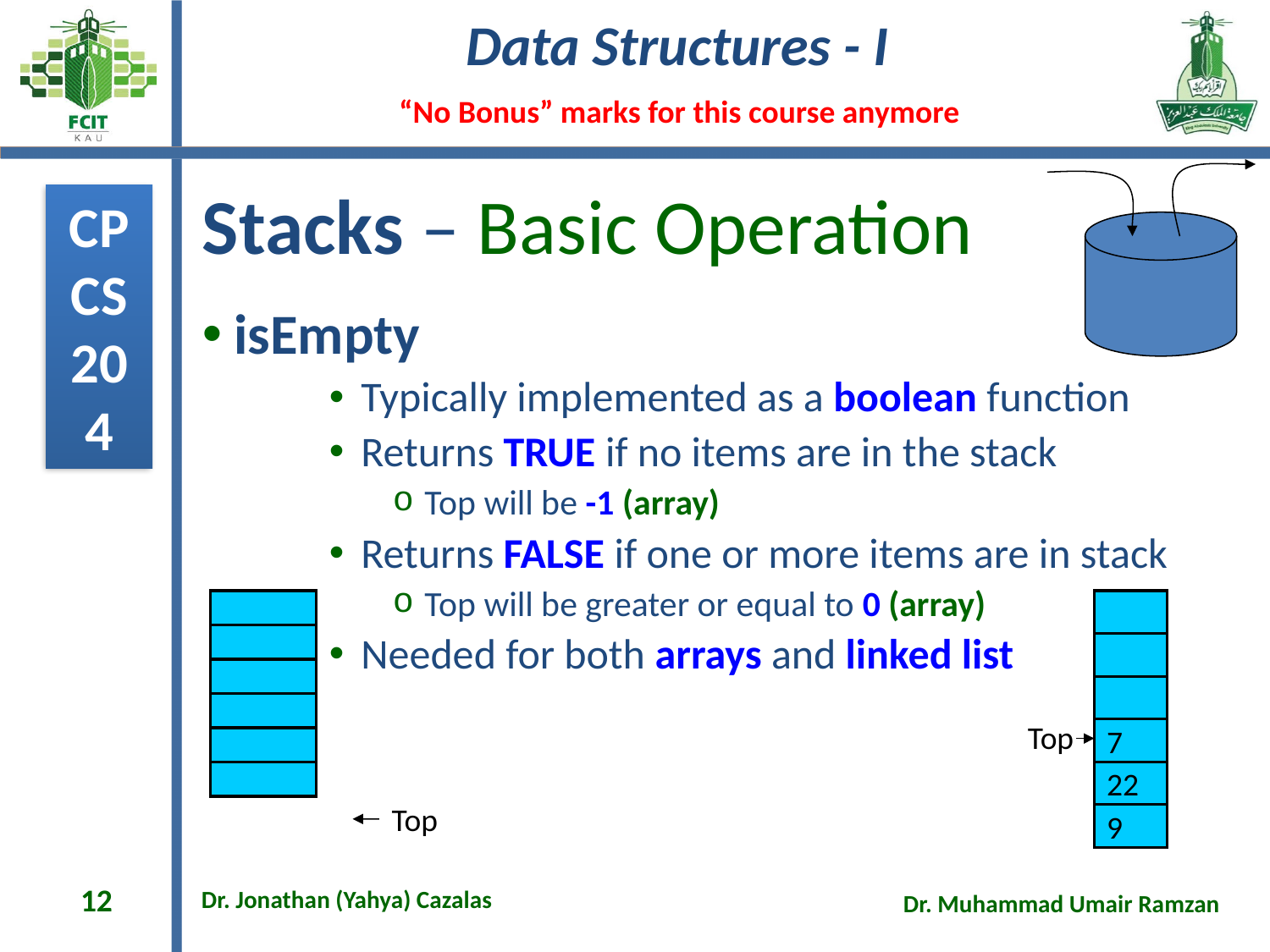

# Stacks – Basic Operation
isEmpty
Typically implemented as a boolean function
Returns TRUE if no items are in the stack
Top will be -1 (array)
Returns FALSE if one or more items are in stack
Top will be greater or equal to 0 (array)
Needed for both arrays and linked list

Top
7

22
9
Top

12